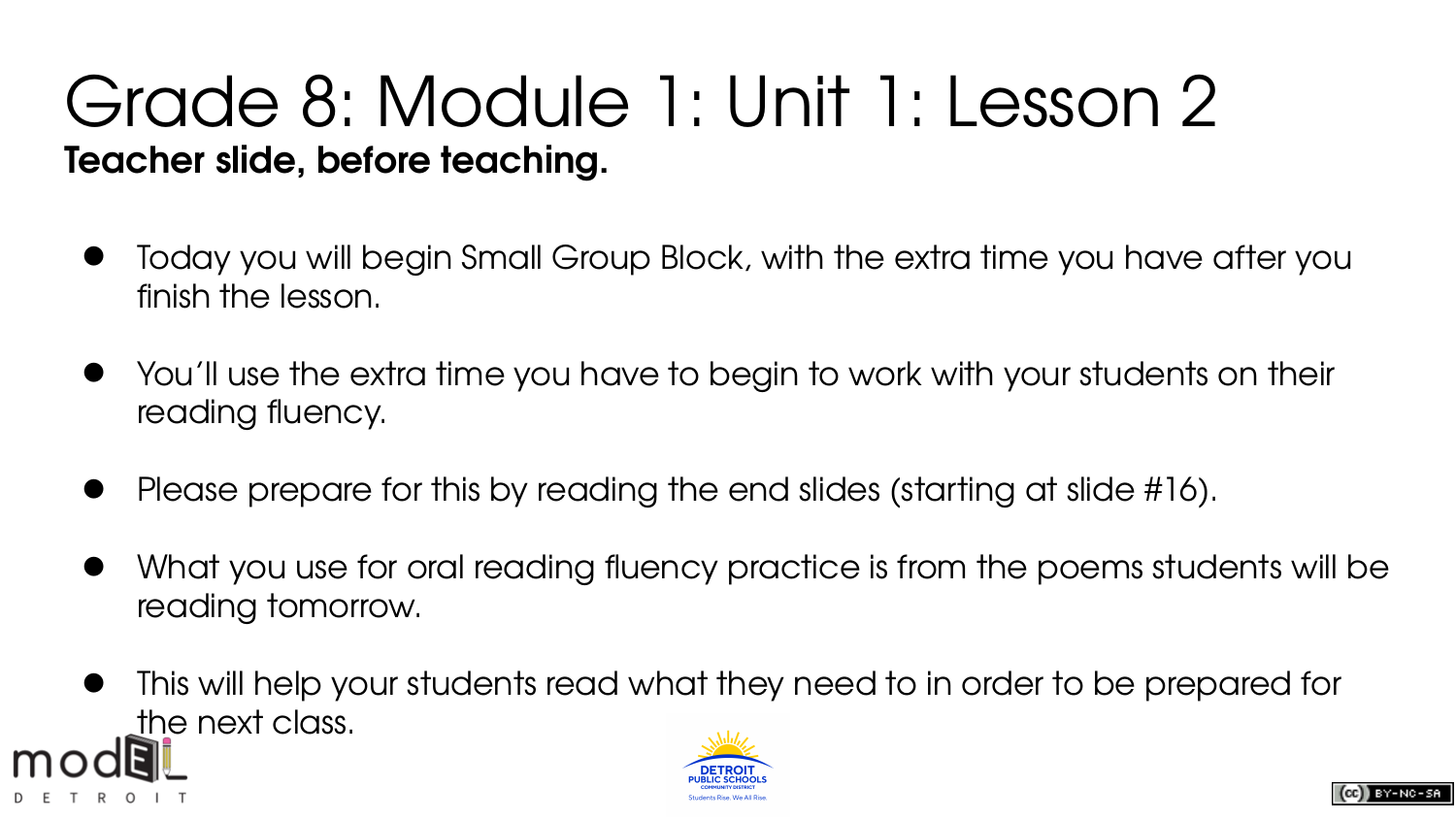

# Grade 8: Module 1: Unit 1: Lesson 2 Teacher slide, before teaching.

Today you will begin Small Group Block, with the extra time you have after you finish the lesson.

You’ll use the extra time you have to begin to work with your students on their reading fluency.

Please prepare for this by reading the end slides (starting at slide #16).

What you use for oral reading fluency practice is from the poems students will be reading tomorrow.

This will help your students read what they need to in order to be prepared for the next class.